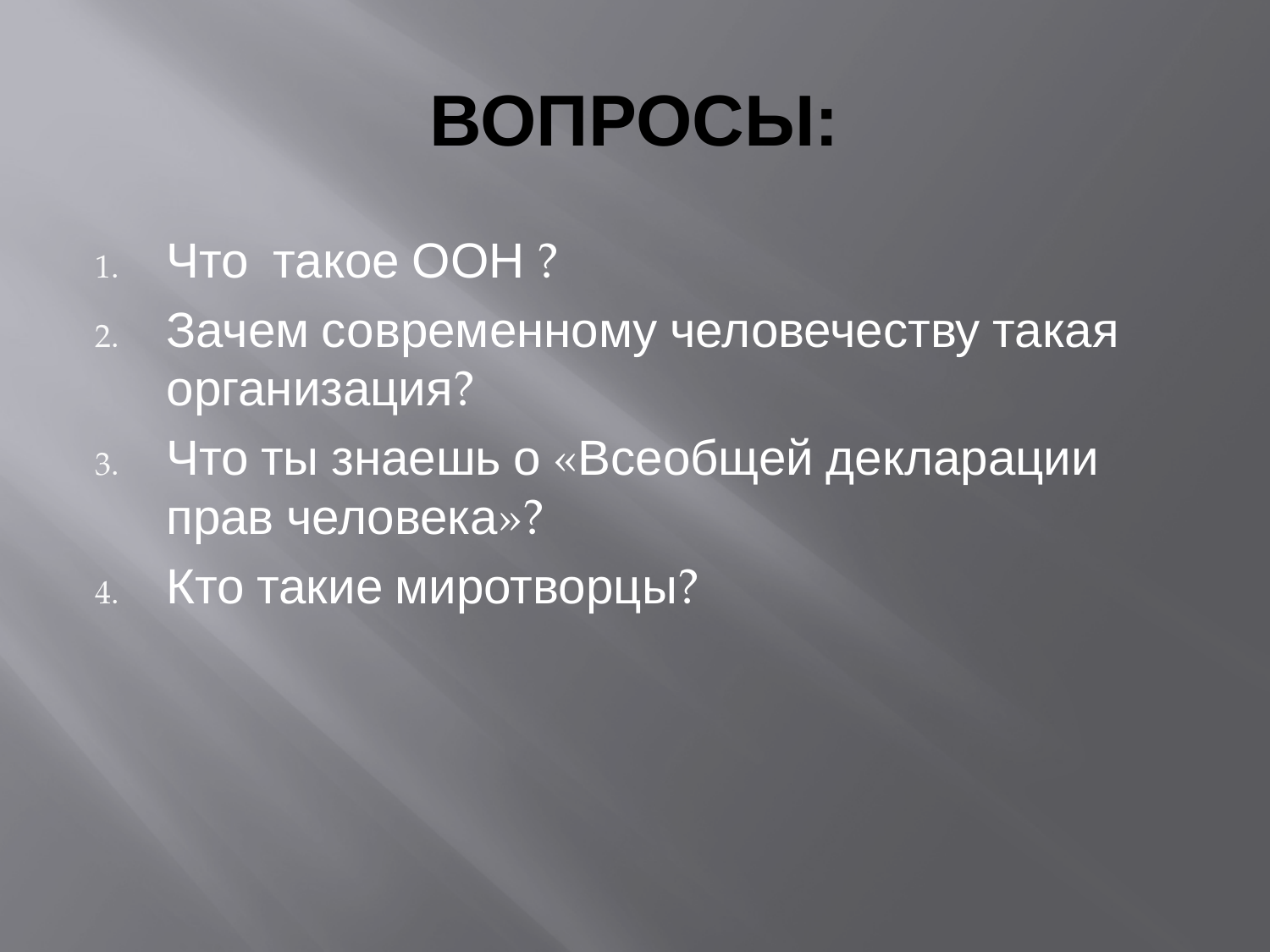

# ВОПРОСЫ:
Что  такое ООН ?
Зачем современному человечеству такая организация?
Что ты знаешь о «Всеобщей декларации прав человека»?
Кто такие миротворцы?